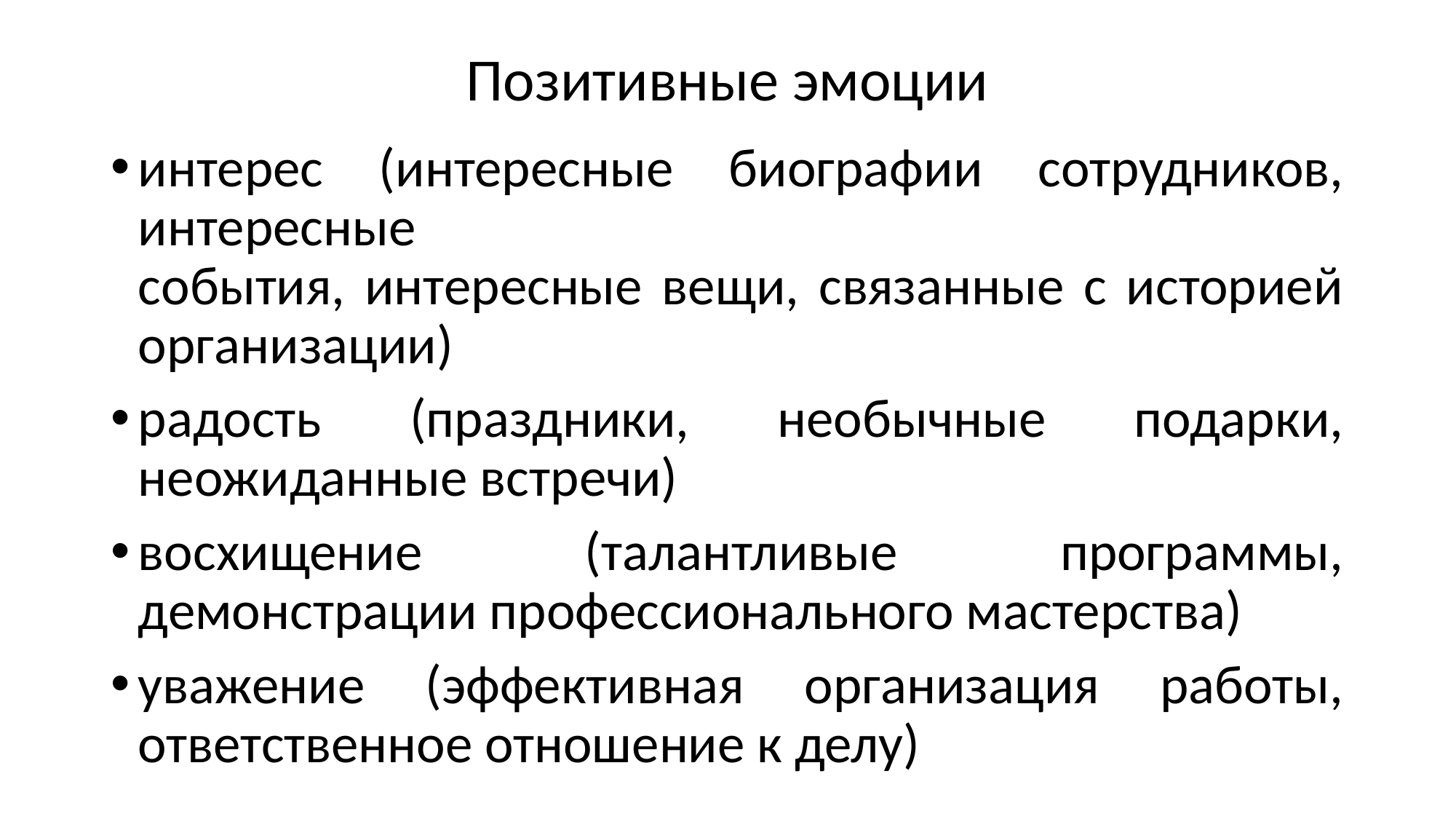

# Позитивные эмоции
интерес (интересные биографии сотрудников, интересные
события, интересные вещи, связанные с историей организации)
радость (праздники, необычные подарки, неожиданные встречи)
восхищение (талантливые программы, демонстрации профессионального мастерства)
уважение (эффективная организация работы, ответственное отношение к делу)